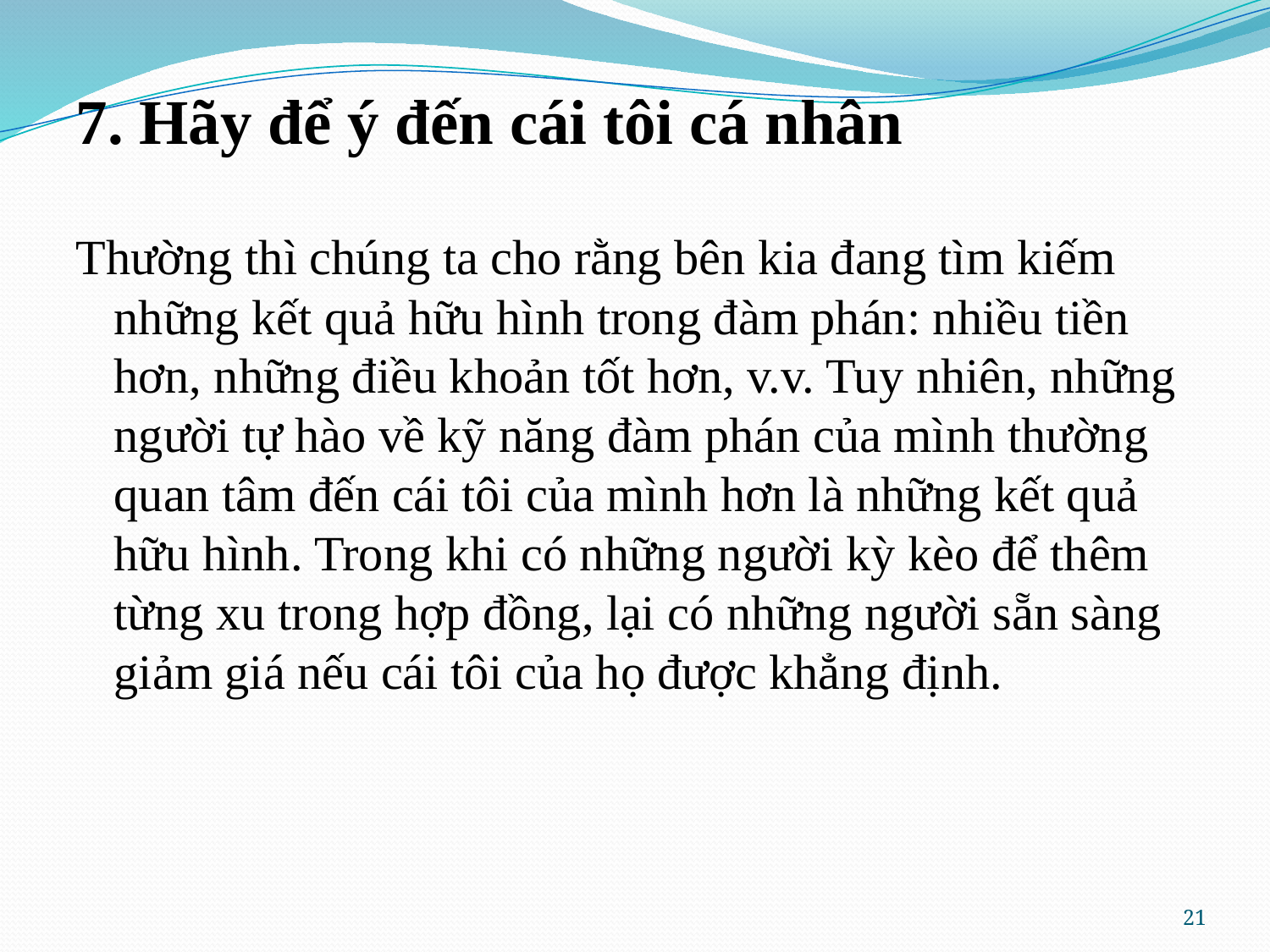

7. Hãy để ý đến cái tôi cá nhân

Thường thì chúng ta cho rằng bên kia đang tìm kiếm những kết quả hữu hình trong đàm phán: nhiều tiền hơn, những điều khoản tốt hơn, v.v. Tuy nhiên, những người tự hào về kỹ năng đàm phán của mình thường quan tâm đến cái tôi của mình hơn là những kết quả hữu hình. Trong khi có những người kỳ kèo để thêm từng xu trong hợp đồng, lại có những người sẵn sàng giảm giá nếu cái tôi của họ được khẳng định.

21